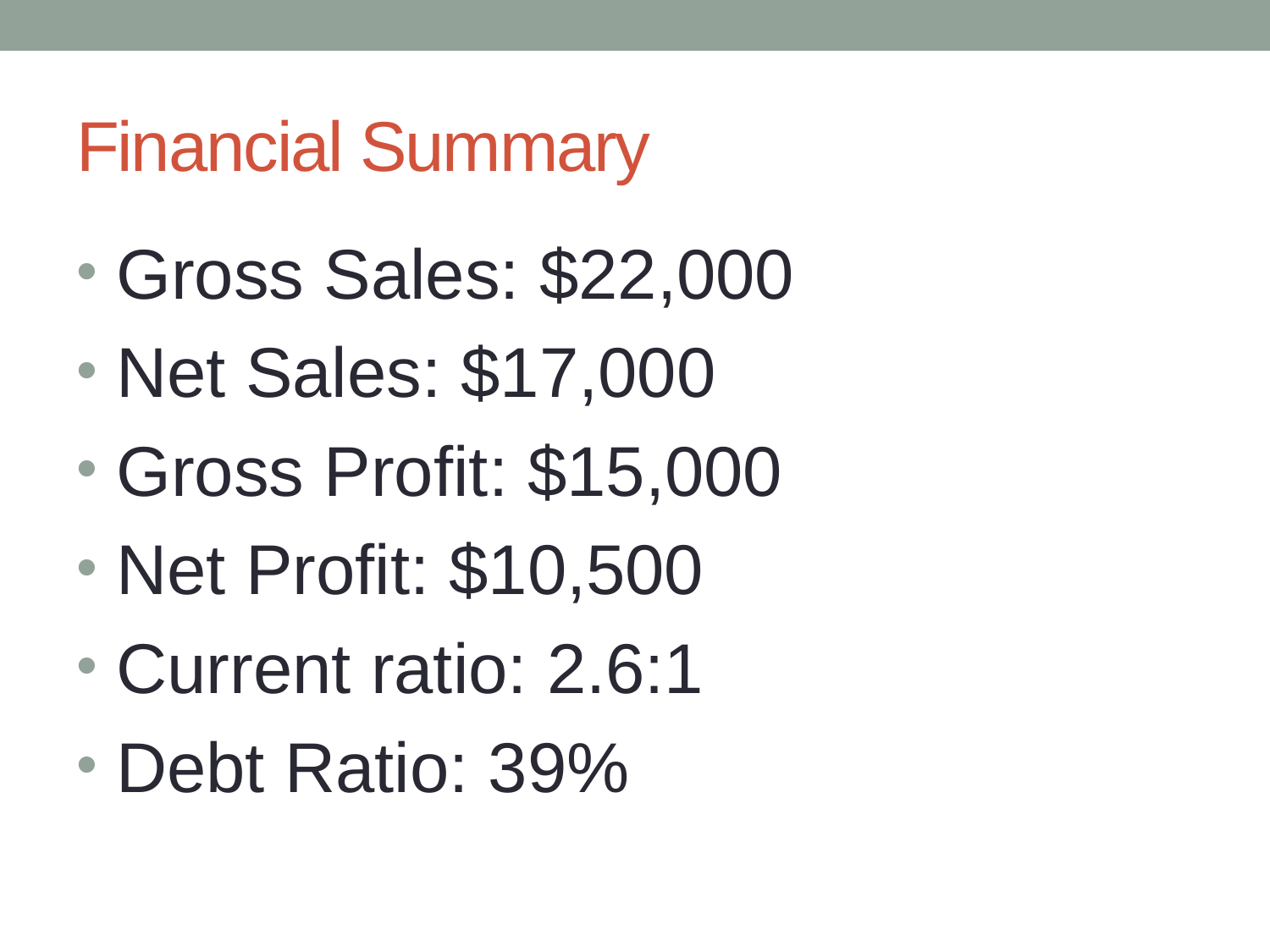

# Financial Summary
Gross Sales: $22,000
Net Sales: $17,000
Gross Profit: $15,000
Net Profit: $10,500
Current ratio: 2.6:1
Debt Ratio: 39%